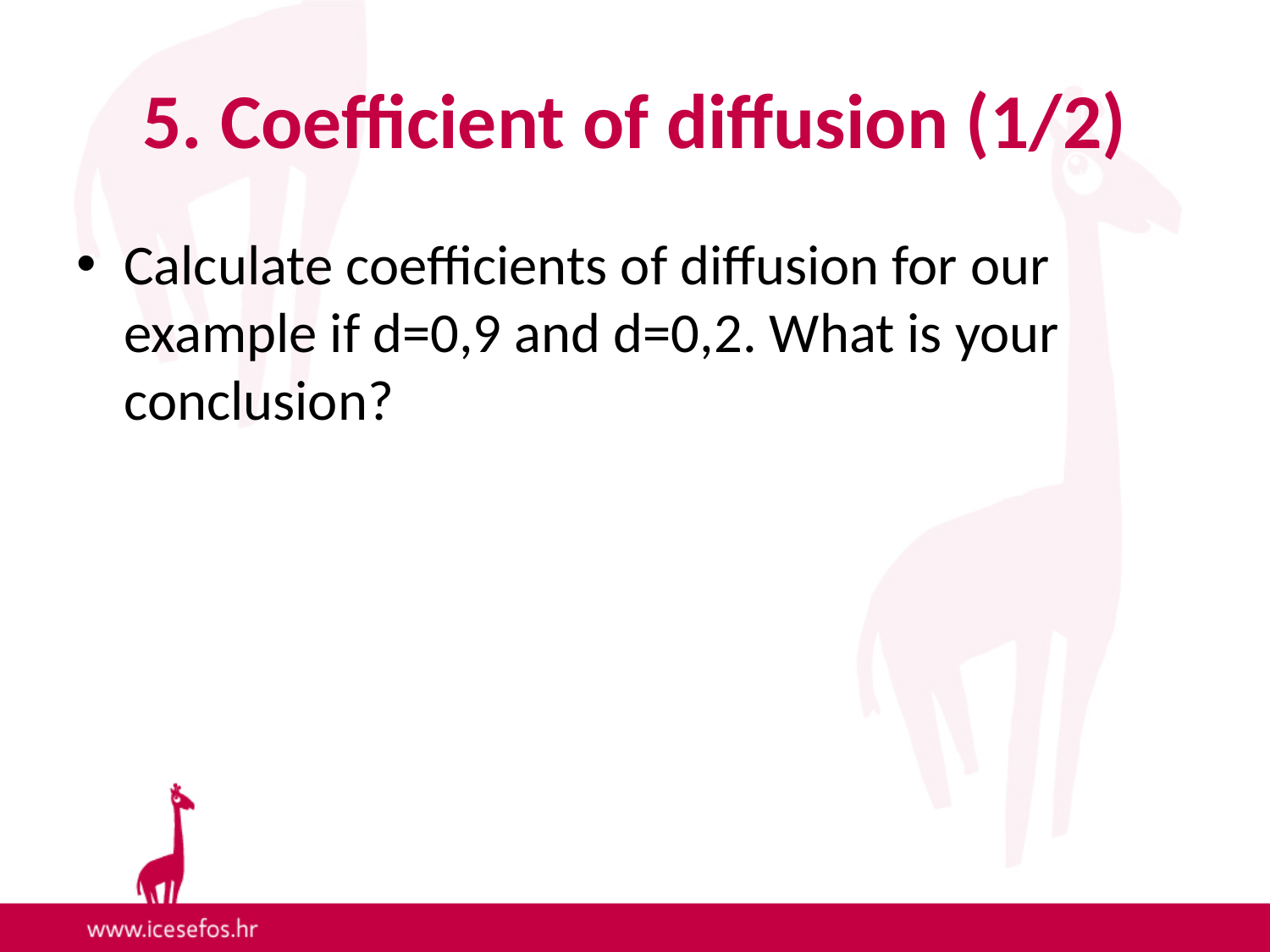

# 5. Coefficient of diffusion (1/2)
Calculate coefficients of diffusion for our example if d=0,9 and d=0,2. What is your conclusion?